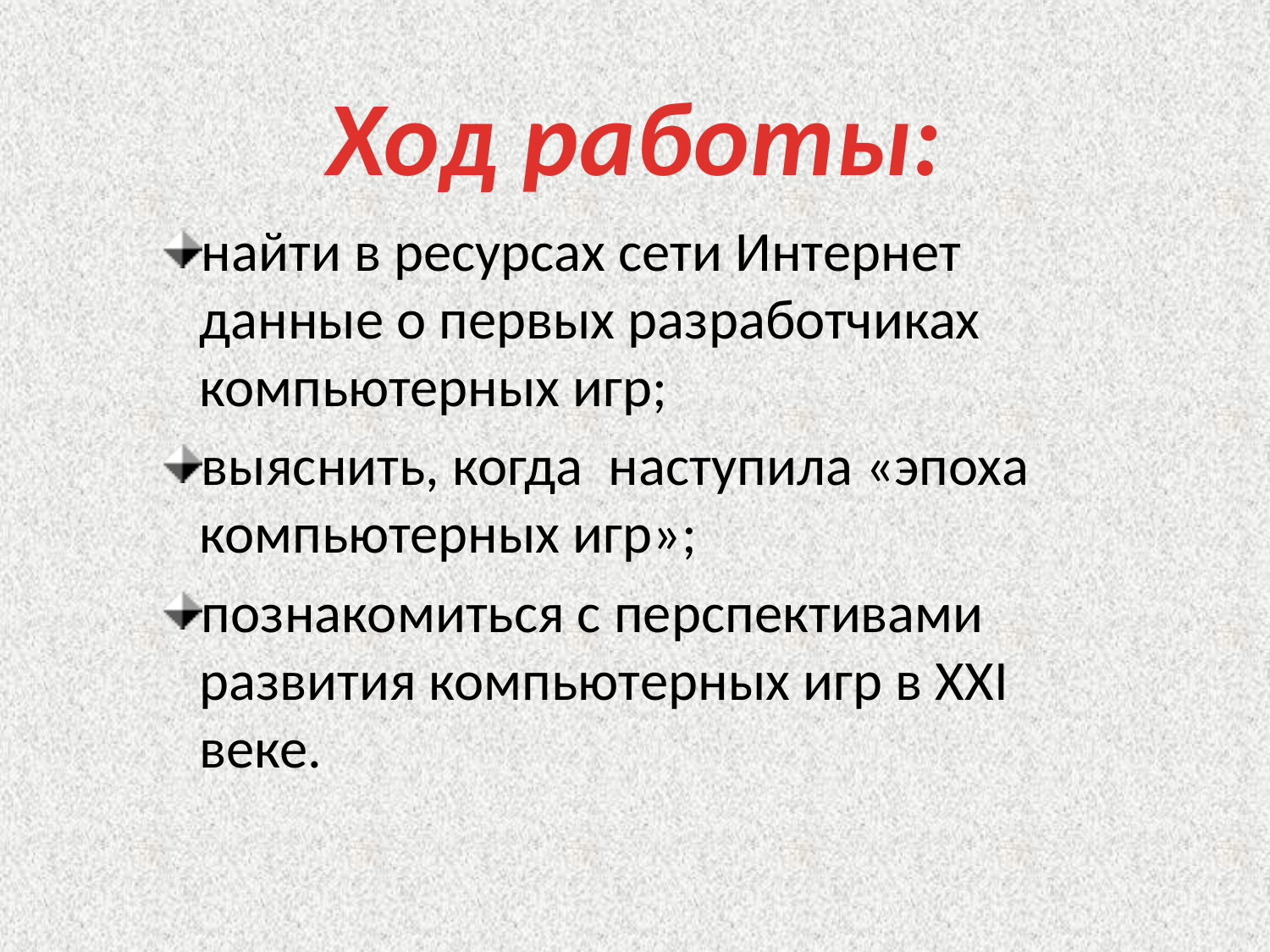

Ход работы:
найти в ресурсах сети Интернет  данные о первых разработчиках компьютерных игр;
выяснить, когда  наступила «эпоха компьютерных игр»;
познакомиться с перспективами развития компьютерных игр в XXI веке.